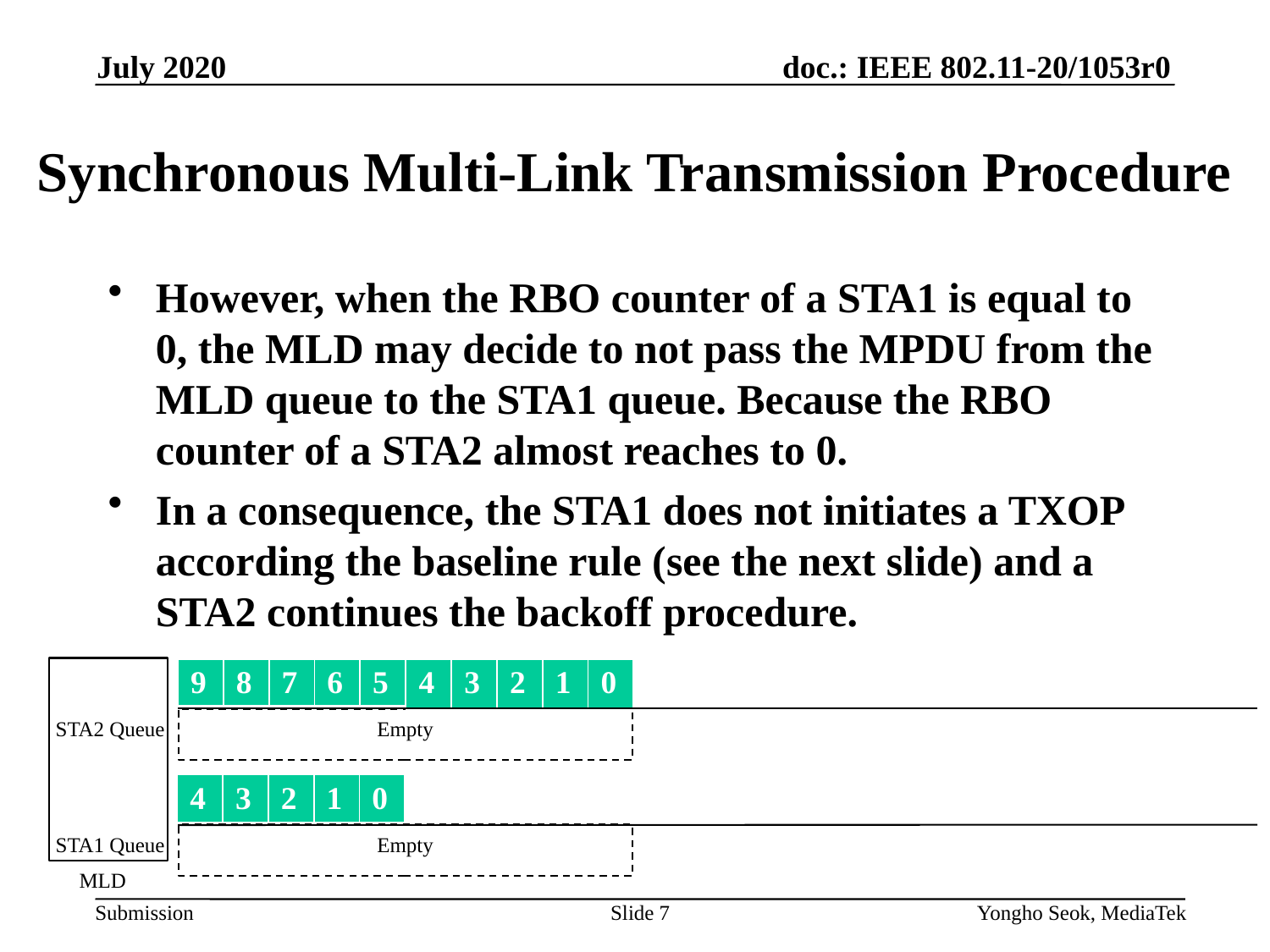

July 2020
# Synchronous Multi-Link Transmission Procedure
However, when the RBO counter of a STA1 is equal to 0, the MLD may decide to not pass the MPDU from the MLD queue to the STA1 queue. Because the RBO counter of a STA2 almost reaches to 0.
In a consequence, the STA1 does not initiates a TXOP according the baseline rule (see the next slide) and a STA2 continues the backoff procedure.

| 9 | 8 | 7 | 6 | 5 |
| --- | --- | --- | --- | --- |
| 4 | 3 | 2 | 1 | 0 |
| --- | --- | --- | --- | --- |
Empty
STA2 Queue
| 4 | 3 | 2 | 1 | 0 |
| --- | --- | --- | --- | --- |
Empty
STA1 Queue
MLD
Slide 7
Yongho Seok, MediaTek